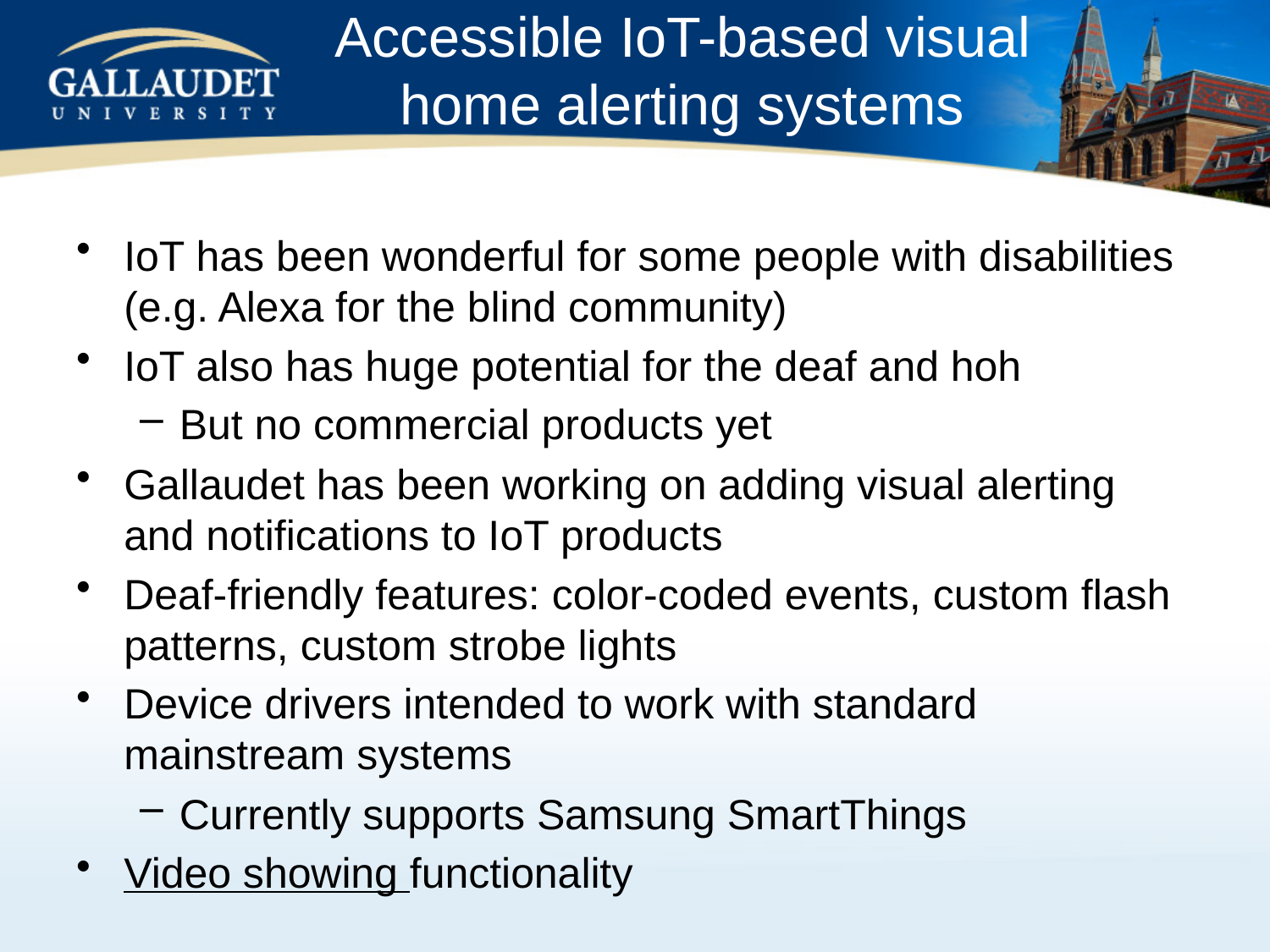

# Accessible IoT-based visual home alerting systems
IoT has been wonderful for some people with disabilities (e.g. Alexa for the blind community)
IoT also has huge potential for the deaf and hoh
But no commercial products yet
Gallaudet has been working on adding visual alerting and notifications to IoT products
Deaf-friendly features: color-coded events, custom flash patterns, custom strobe lights
Device drivers intended to work with standard mainstream systems
Currently supports Samsung SmartThings
Video showing functionality